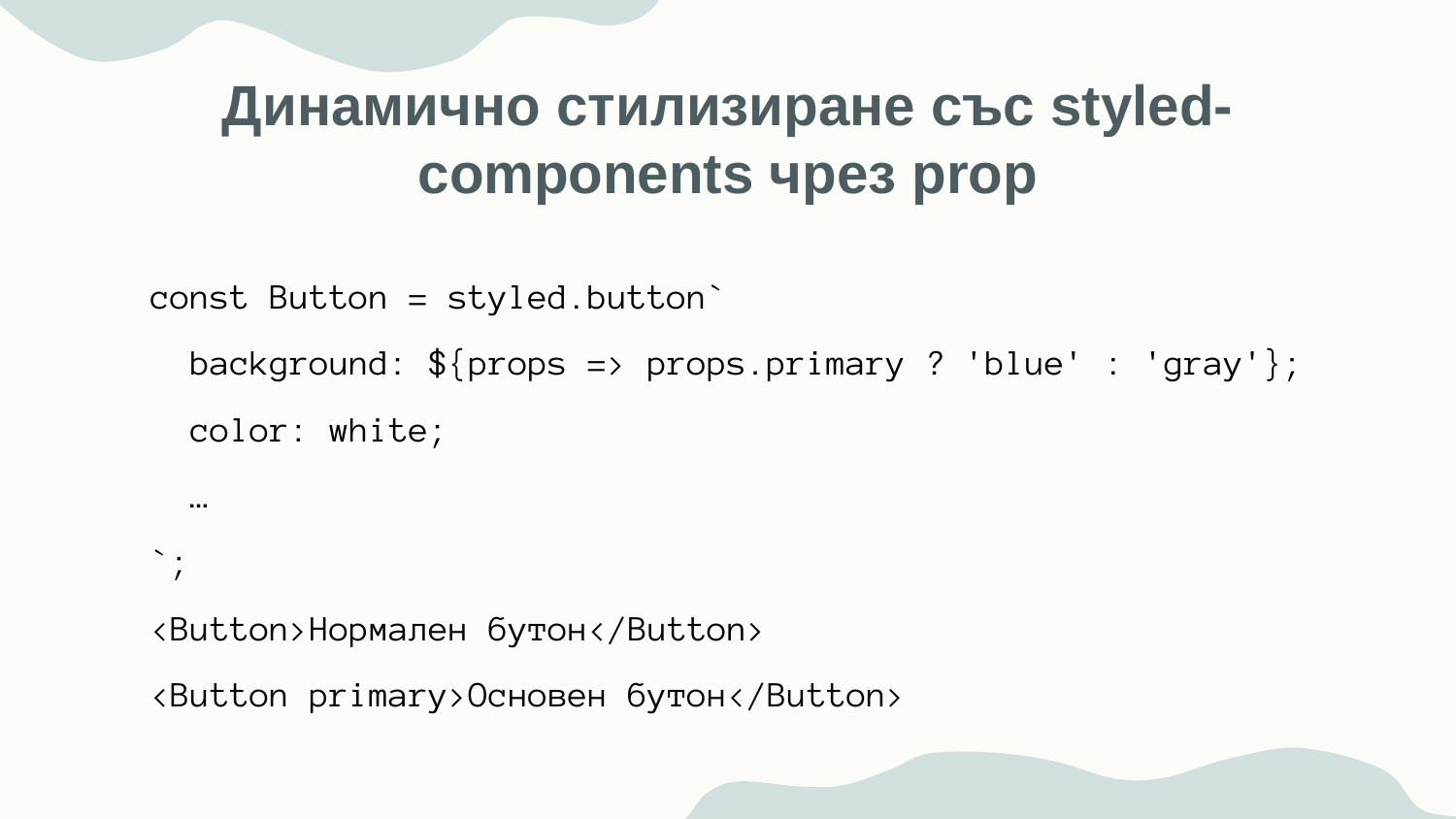

# Динамично стилизиране със styled-components чрез prop
const Button = styled.button`
  background: ${props => props.primary ? 'blue' : 'gray'};
  color: white;
  …
`;
<Button>Нормален бутон</Button>
<Button primary>Основен бутон</Button>